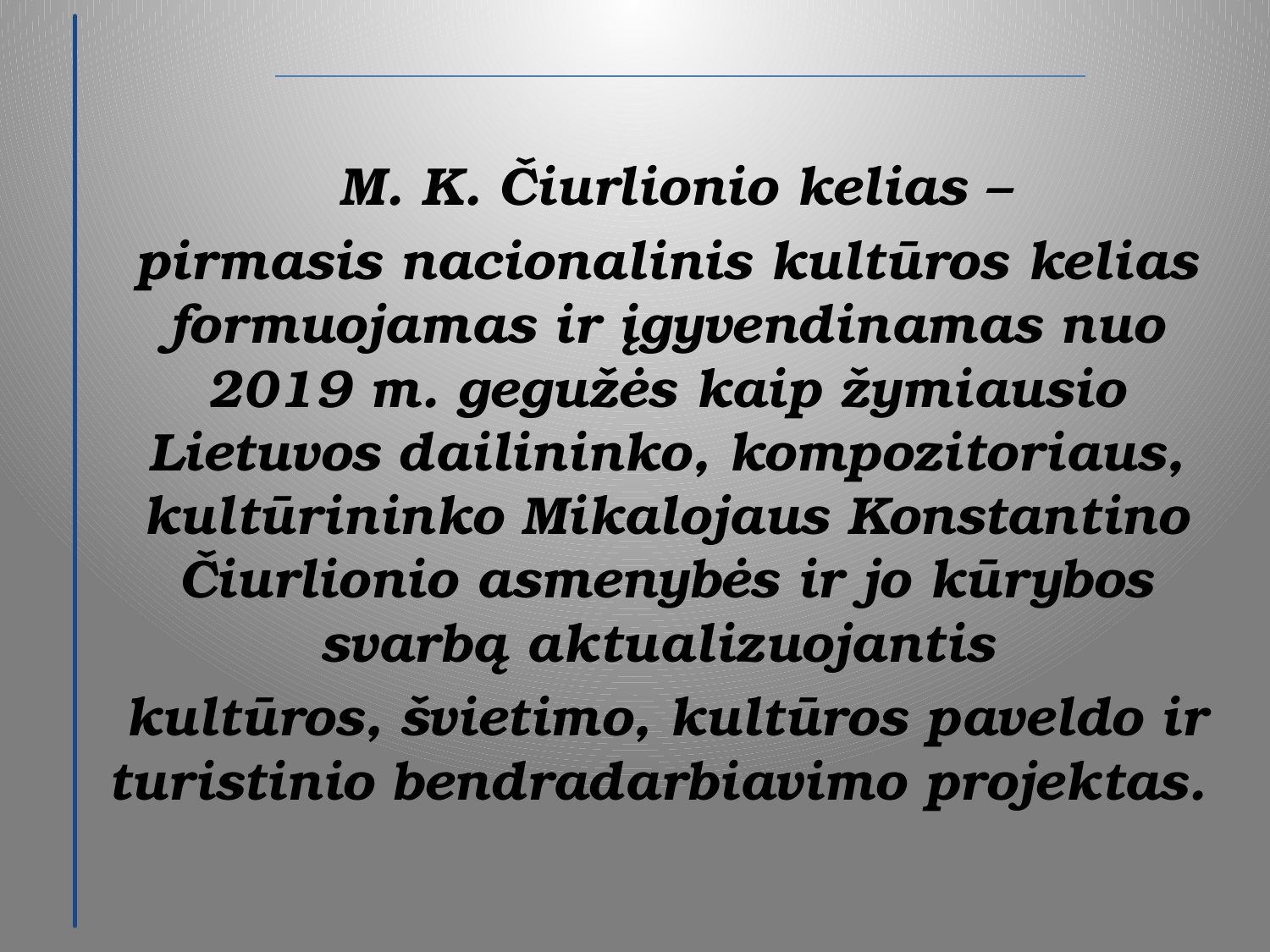

M. K. Čiurlionio kelias –
pirmasis nacionalinis kultūros kelias formuojamas ir įgyvendinamas nuo 2019 m. gegužės kaip žymiausio Lietuvos dailininko, kompozitoriaus, kultūrininko Mikalojaus Konstantino Čiurlionio asmenybės ir jo kūrybos svarbą aktualizuojantis
kultūros, švietimo, kultūros paveldo ir turistinio bendradarbiavimo projektas.